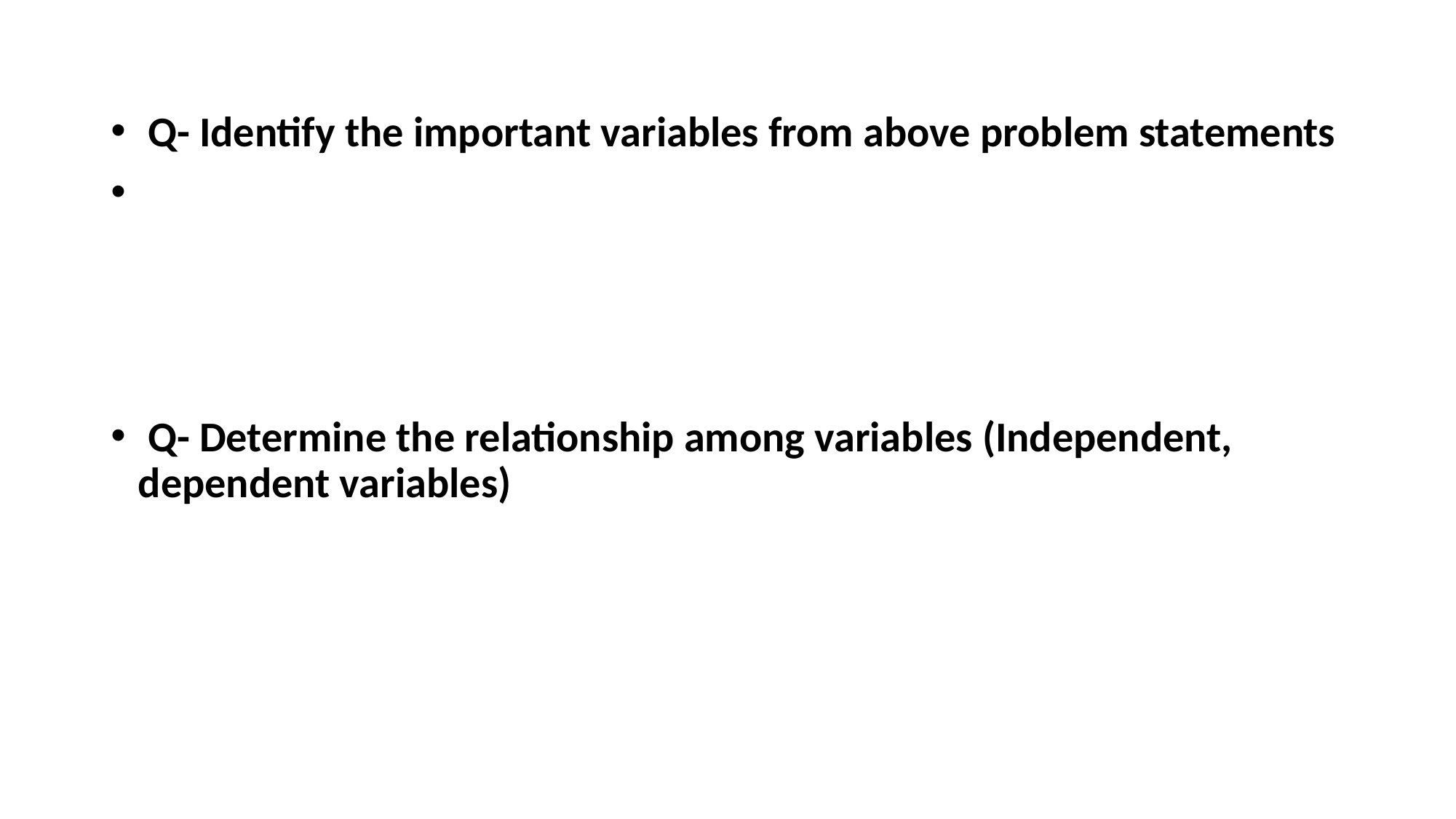

#
 Q- Identify the important variables from above problem statements

 Q- Determine the relationship among variables (Independent, dependent variables)